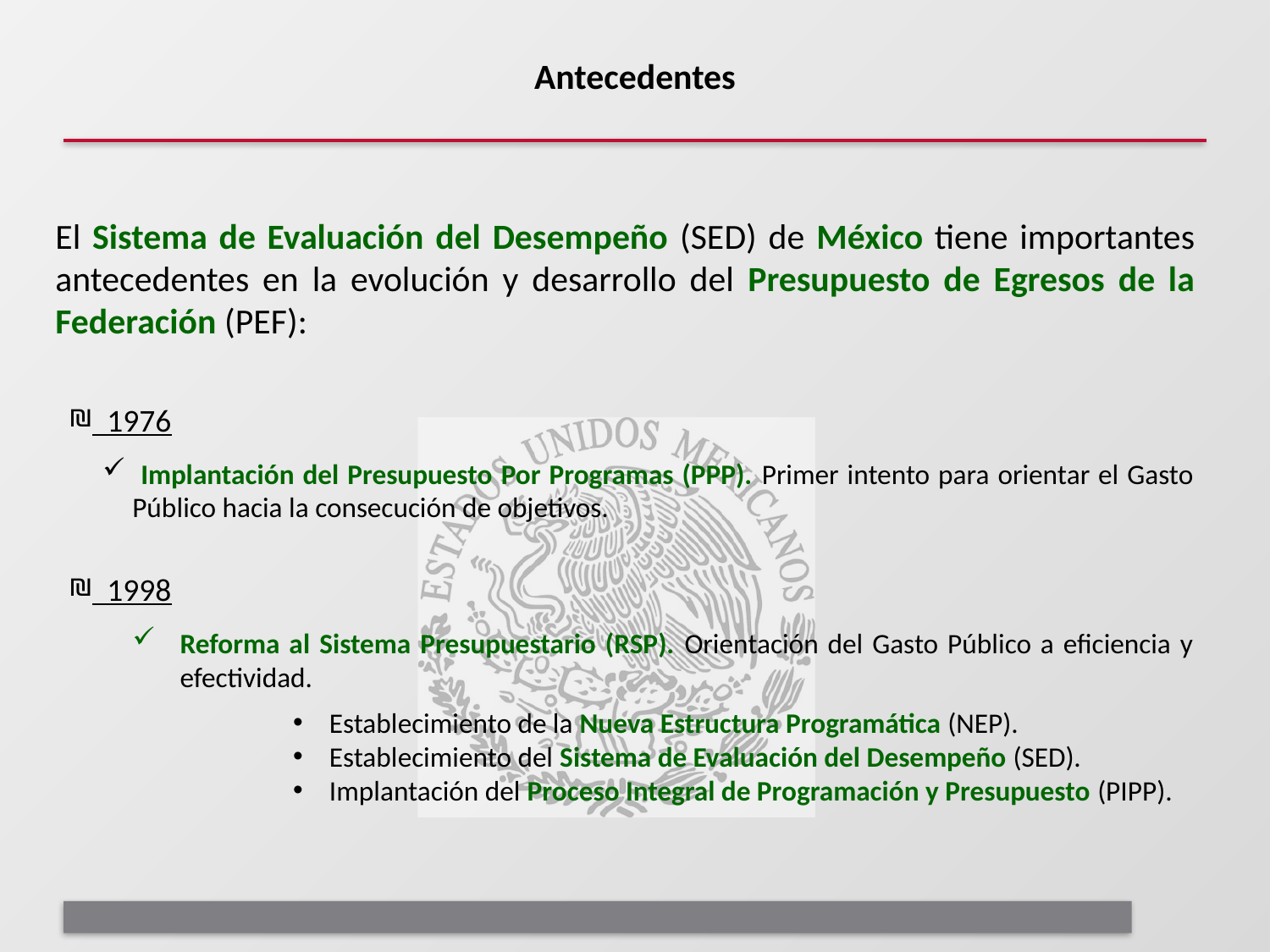

Antecedentes
El Sistema de Evaluación del Desempeño (SED) de México tiene importantes antecedentes en la evolución y desarrollo del Presupuesto de Egresos de la Federación (PEF):
  1976

 Implantación del Presupuesto Por Programas (PPP). Primer intento para orientar el Gasto Público hacia la consecución de objetivos.

  1998

Reforma al Sistema Presupuestario (RSP). Orientación del Gasto Público a eficiencia y efectividad.

 Establecimiento de la Nueva Estructura Programática (NEP).
 Establecimiento del Sistema de Evaluación del Desempeño (SED).
 Implantación del Proceso Integral de Programación y Presupuesto (PIPP).